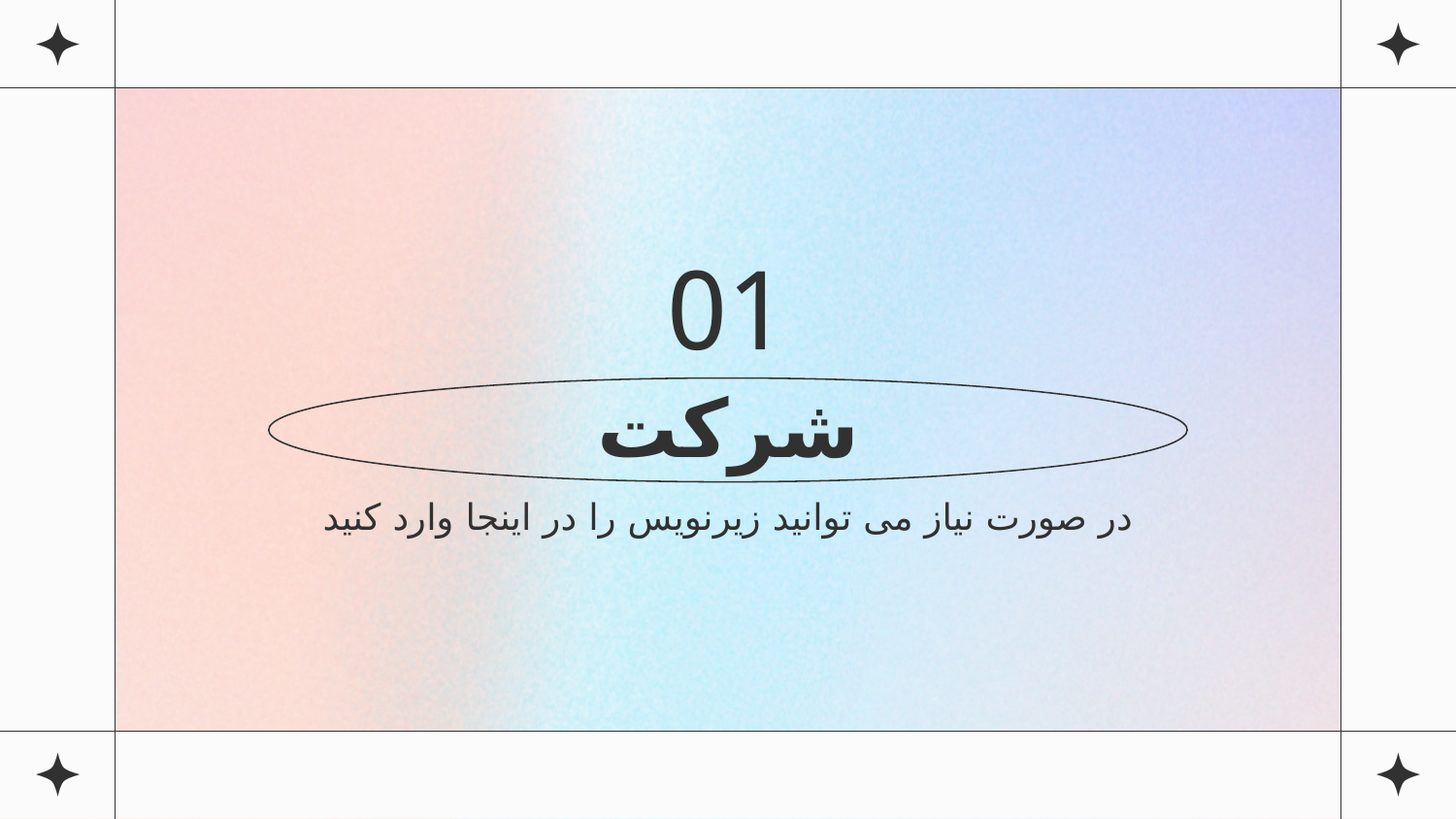

01
# شرکت

در صورت نیاز می توانید زیرنویس را در اینجا وارد کنید